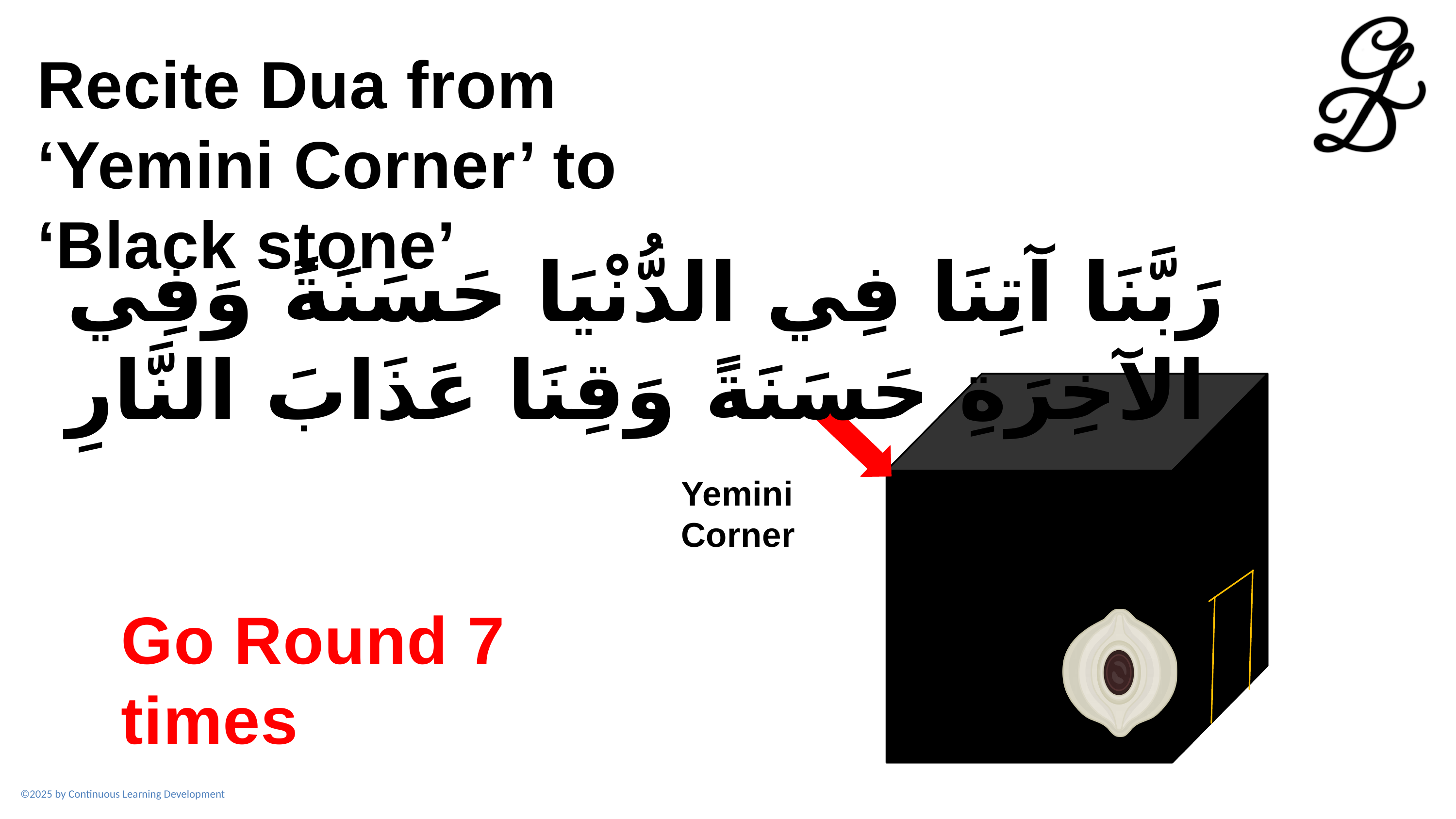

Recite Dua from ‘Yemini Corner’ to ‘Black stone’
رَبَّنَا آتِنَا فِي الدُّنْيَا حَسَنَةً وَفِي الآخِرَةِ حَسَنَةً وَقِنَا عَذَابَ النَّارِ

Yemini Corner

Go Round 7 times

©2025 by Continuous Learning Development